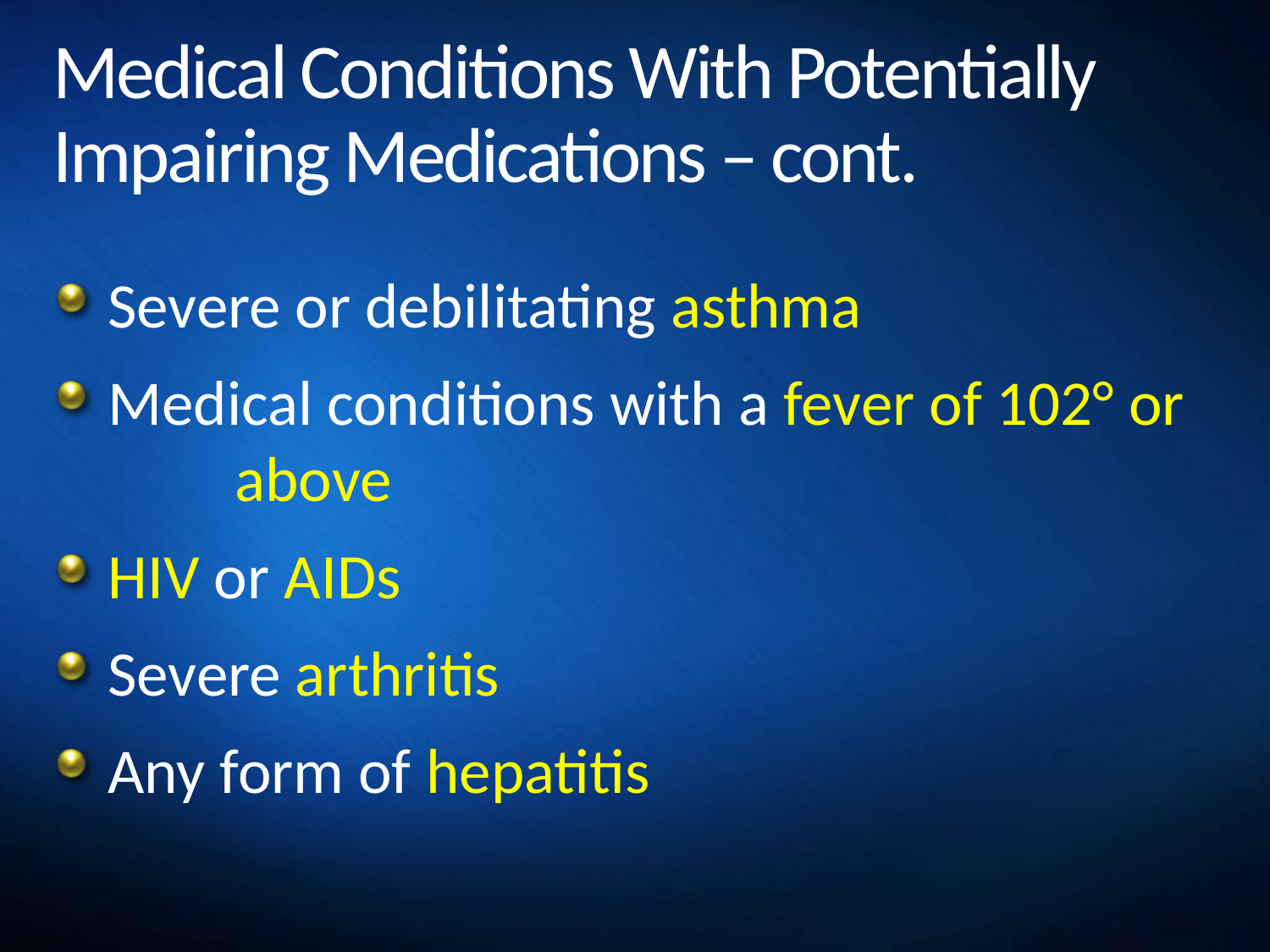

# Medical Conditions With Potentially Impairing Medications – cont.
Severe or debilitating asthma
Medical conditions with a fever of 102° or 	above
HIV or AIDs
Severe arthritis
Any form of hepatitis